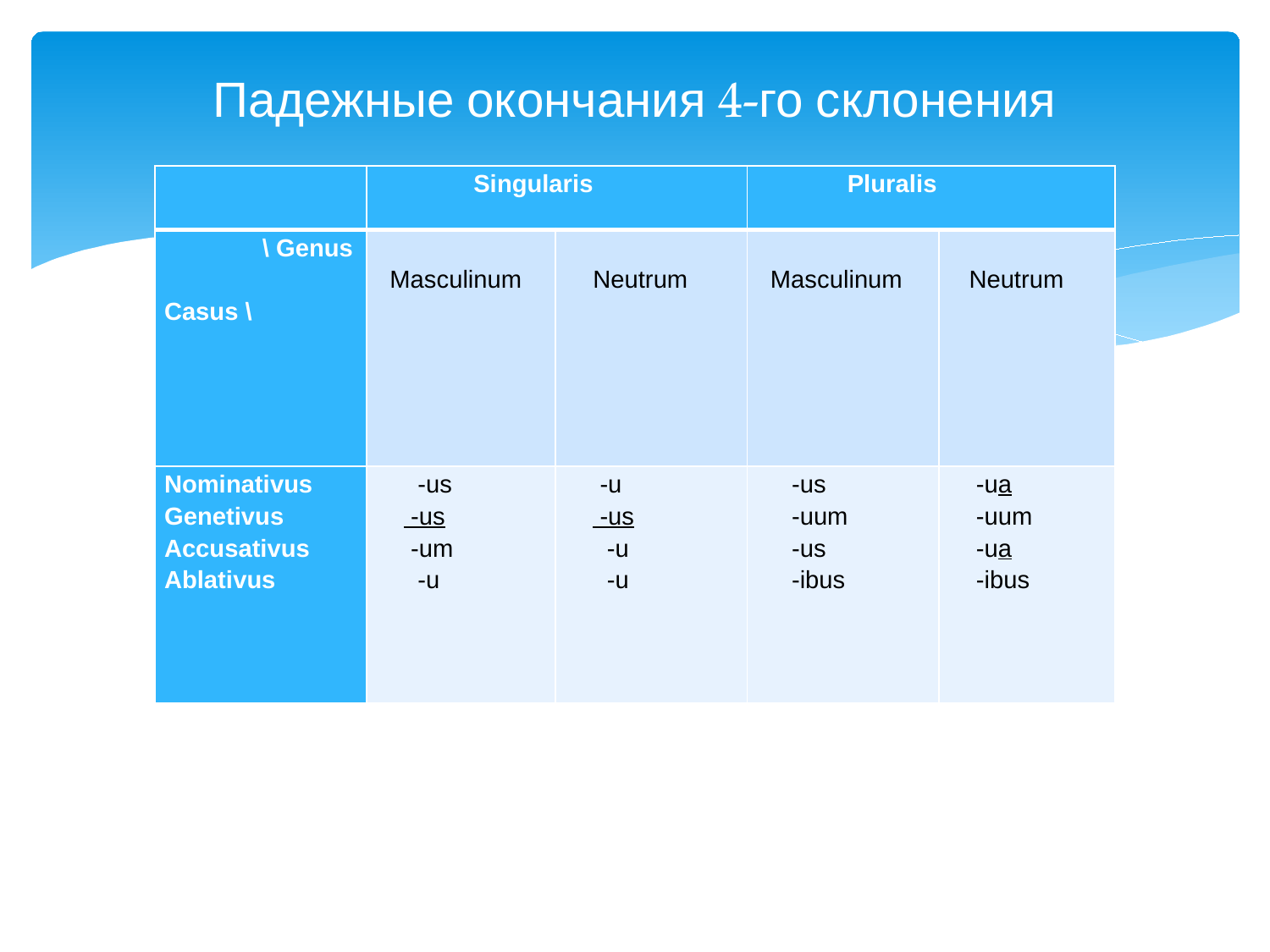

# Падежные окончания 4-го склонения
|  | Singularis |  | Pluralis |  |
| --- | --- | --- | --- | --- |
| \ Genus   Casus \ | Masculinum | Neutrum | Masculinum | Neutrum |
| Nominativus Genetivus Accusativus Ablativus | -us -us -um -u | -u -us -u -u | -us -uum -us -ibus | -ua -uum -ua -ibus |